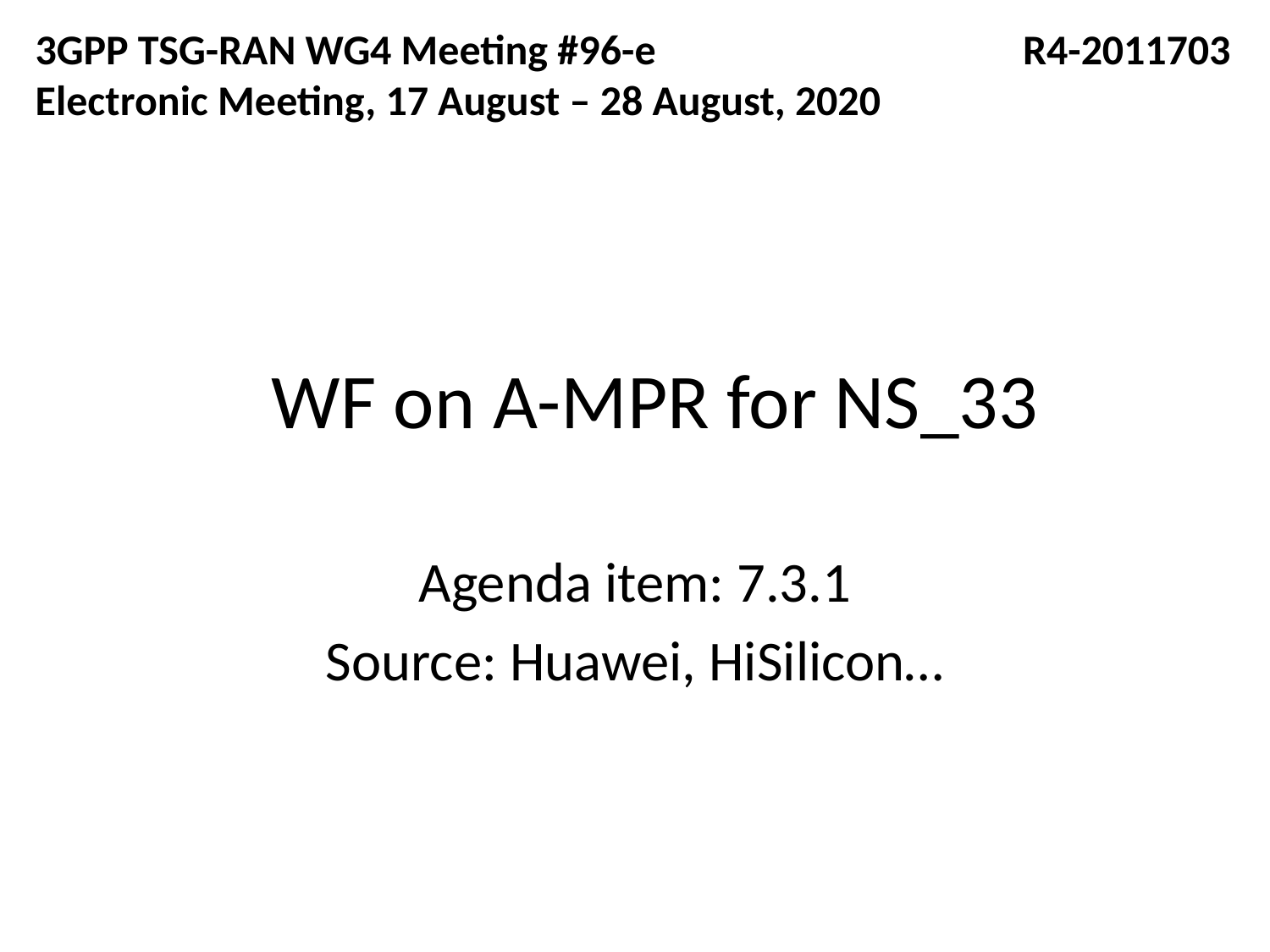

3GPP TSG-RAN WG4 Meeting #96-e	                                     R4-2011703
Electronic Meeting, 17 August – 28 August, 2020
# WF on A-MPR for NS_33
Agenda item: 7.3.1
Source: Huawei, HiSilicon…